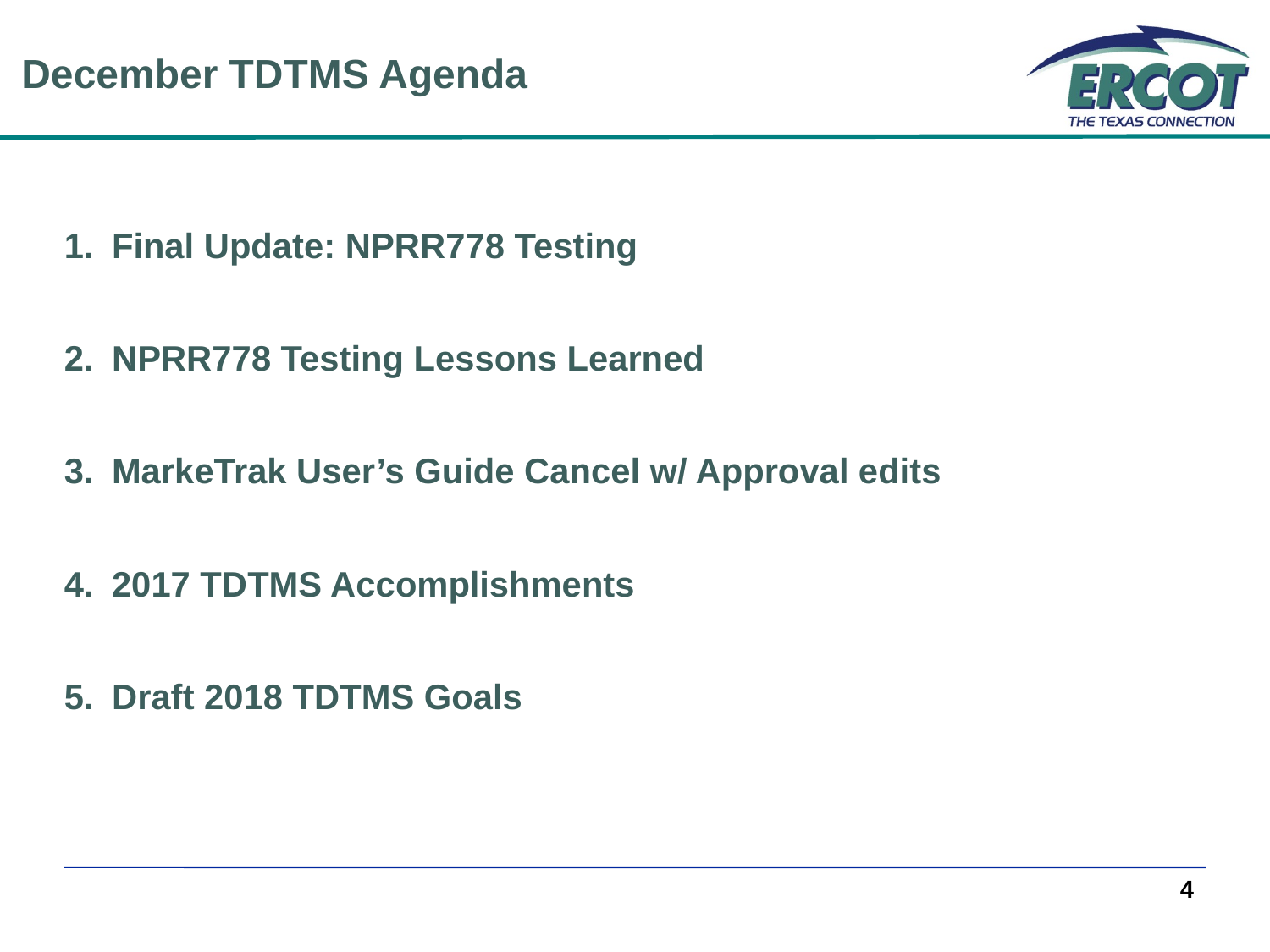

December TDTMS Agenda
Final Update: NPRR778 Testing
NPRR778 Testing Lessons Learned
MarkeTrak User’s Guide Cancel w/ Approval edits
2017 TDTMS Accomplishments
Draft 2018 TDTMS Goals

4